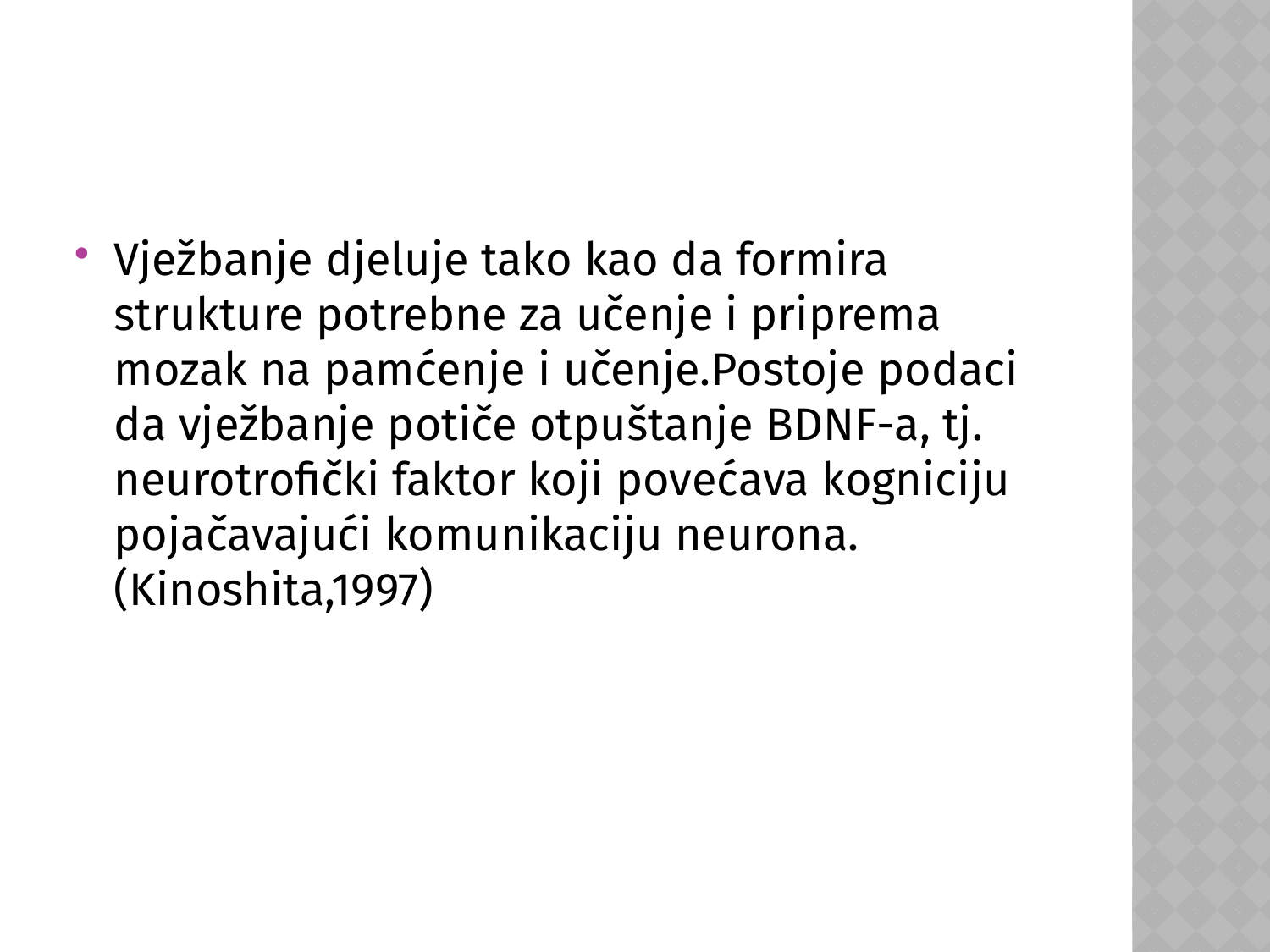

#
Vježbanje djeluje tako kao da formira strukture potrebne za učenje i priprema mozak na pamćenje i učenje.Postoje podaci da vježbanje potiče otpuštanje BDNF-a, tj. neurotrofički faktor koji povećava kogniciju pojačavajući komunikaciju neurona.(Kinoshita,1997)